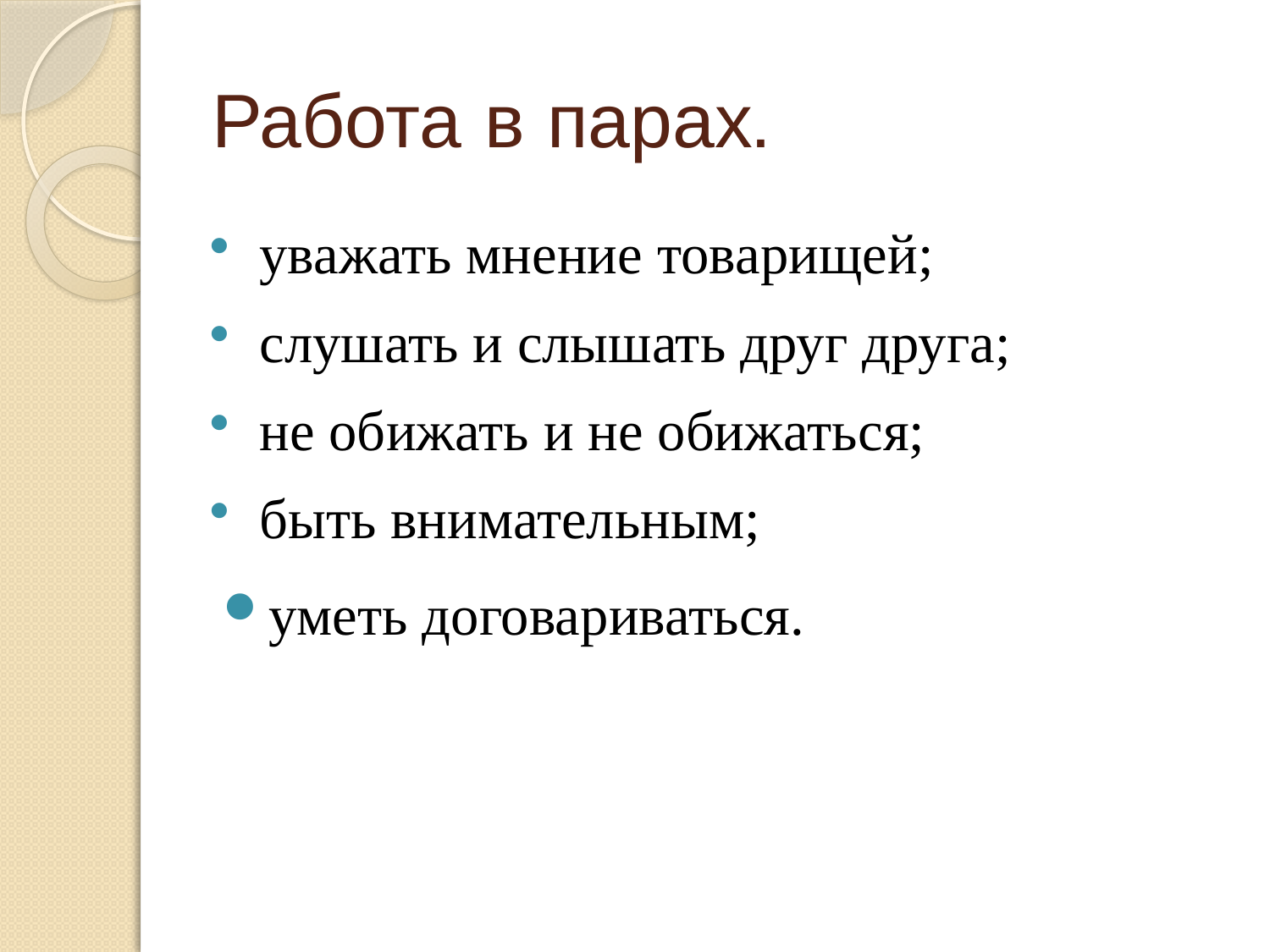

# Работа в парах.
уважать мнение товарищей;
слушать и слышать друг друга;
не обижать и не обижаться;
быть внимательным;
уметь договариваться.